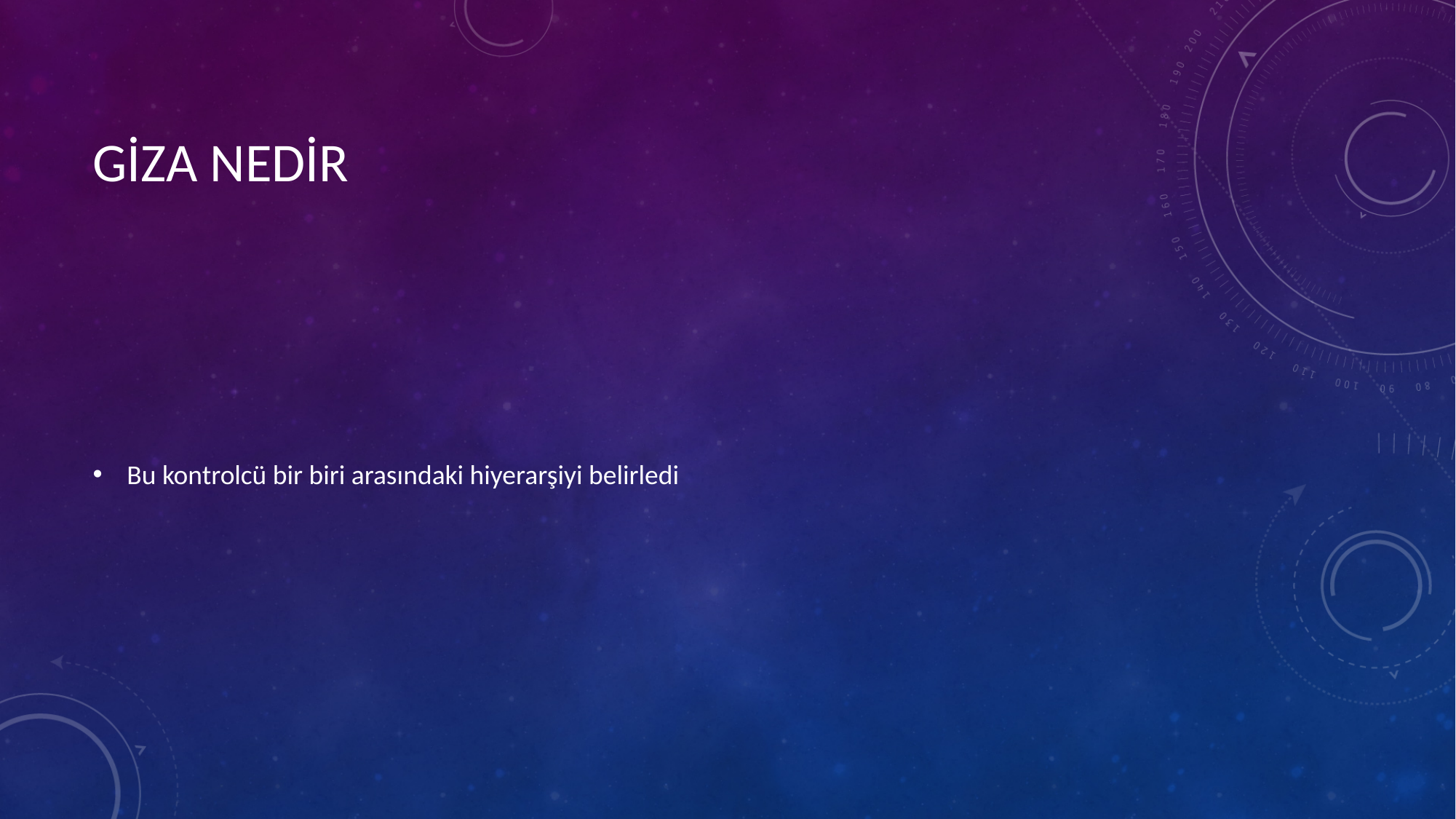

# Giza Nedir
Bu kontrolcü bir biri arasındaki hiyerarşiyi belirledi